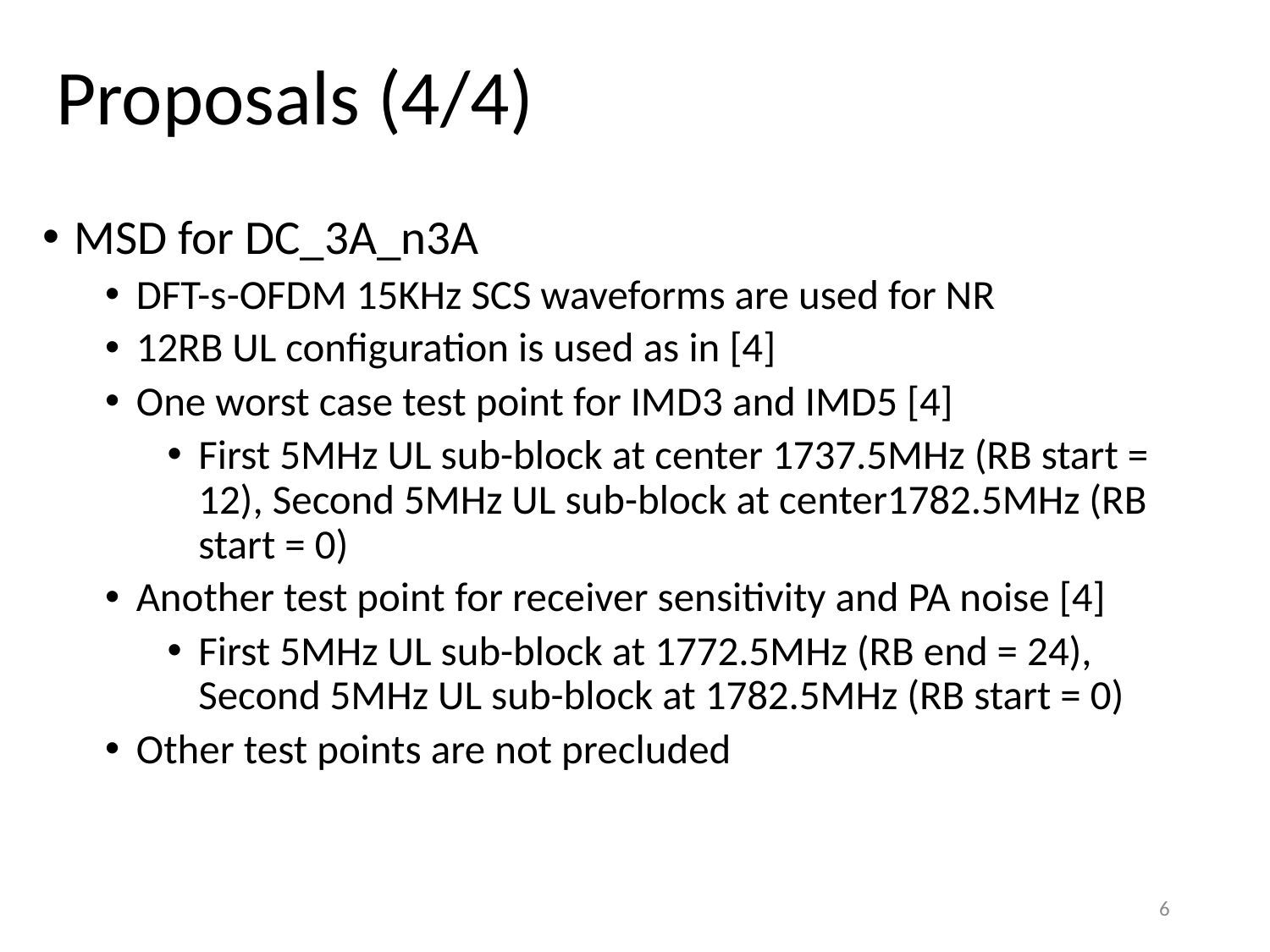

# Proposals (4/4)
MSD for DC_3A_n3A
DFT-s-OFDM 15KHz SCS waveforms are used for NR
12RB UL configuration is used as in [4]
One worst case test point for IMD3 and IMD5 [4]
First 5MHz UL sub-block at center 1737.5MHz (RB start = 12), Second 5MHz UL sub-block at center1782.5MHz (RB start = 0)
Another test point for receiver sensitivity and PA noise [4]
First 5MHz UL sub-block at 1772.5MHz (RB end = 24), Second 5MHz UL sub-block at 1782.5MHz (RB start = 0)
Other test points are not precluded

6